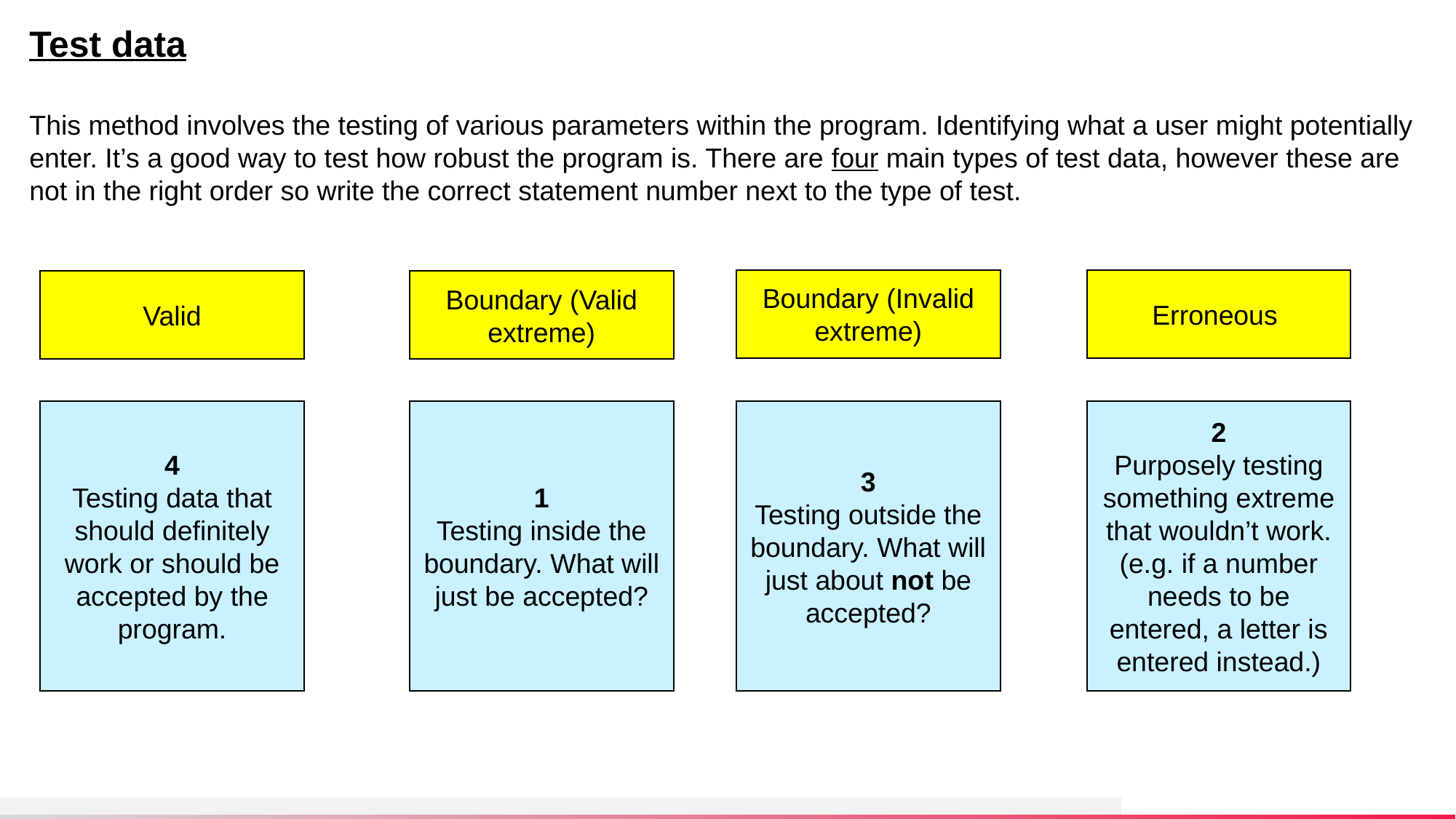

Test data

This method involves the testing of various parameters within the program. Identifying what a user might potentially enter. It’s a good way to test how robust the program is. There are four main types of test data, however these are not in the right order so write the correct statement number next to the type of test.
Erroneous
Boundary (Invalid extreme)
Valid
Boundary (Valid extreme)
1
Testing inside the boundary. What will just be accepted?
2
Purposely testing something extreme that wouldn’t work. (e.g. if a number needs to be entered, a letter is entered instead.)
4
Testing data that should definitely work or should be accepted by the program.
3
Testing outside the boundary. What will just about not be accepted?